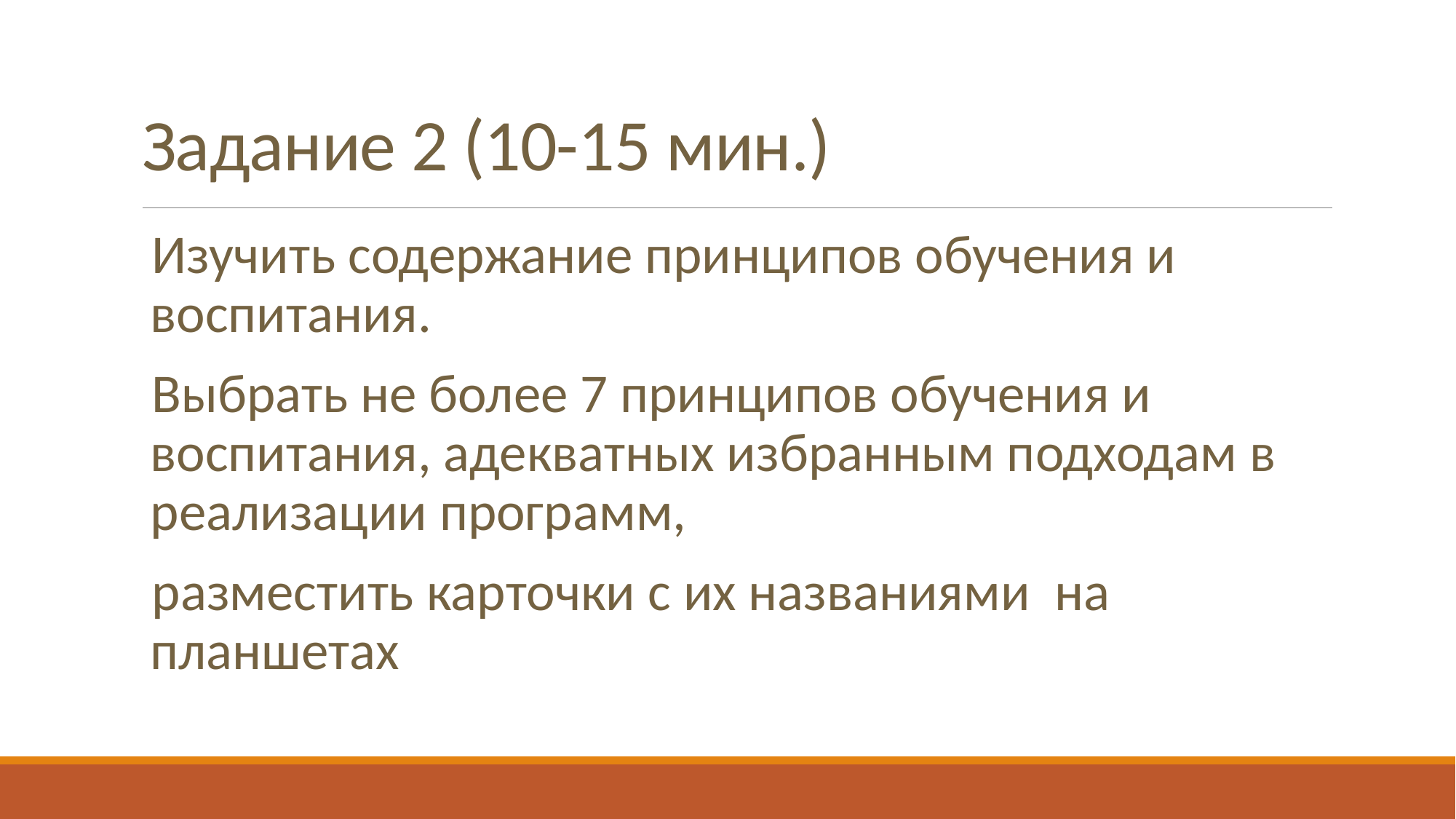

# Задание 2 (10-15 мин.)
Изучить содержание принципов обучения и воспитания.
Выбрать не более 7 принципов обучения и воспитания, адекватных избранным подходам в реализации программ,
разместить карточки с их названиями  на планшетах